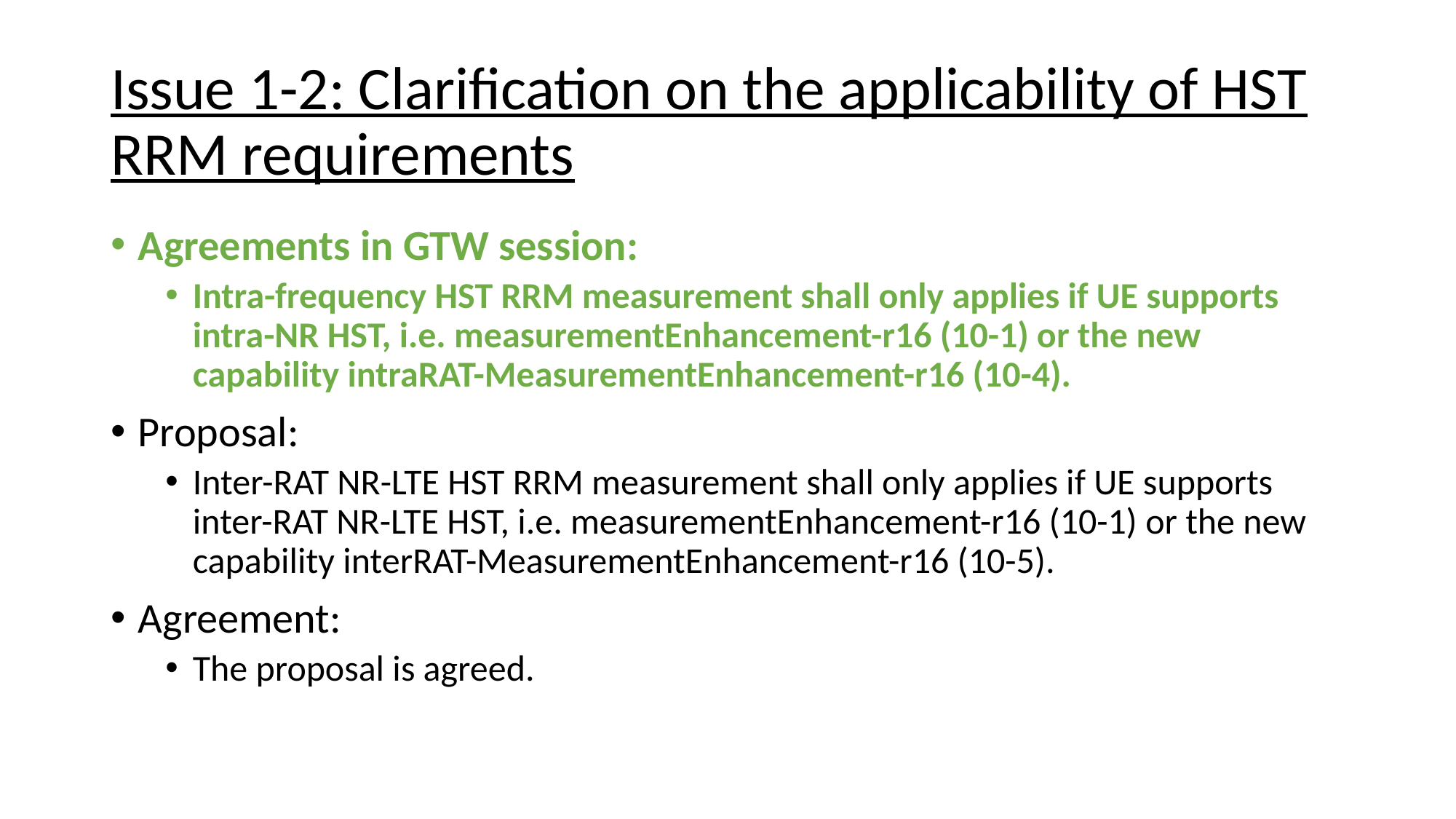

# Issue 1-2: Clarification on the applicability of HST RRM requirements
Agreements in GTW session:
Intra-frequency HST RRM measurement shall only applies if UE supports intra-NR HST, i.e. measurementEnhancement-r16 (10-1) or the new capability intraRAT-MeasurementEnhancement-r16 (10-4).
Proposal:
Inter-RAT NR-LTE HST RRM measurement shall only applies if UE supports inter-RAT NR-LTE HST, i.e. measurementEnhancement-r16 (10-1) or the new capability interRAT-MeasurementEnhancement-r16 (10-5).
Agreement:
The proposal is agreed.